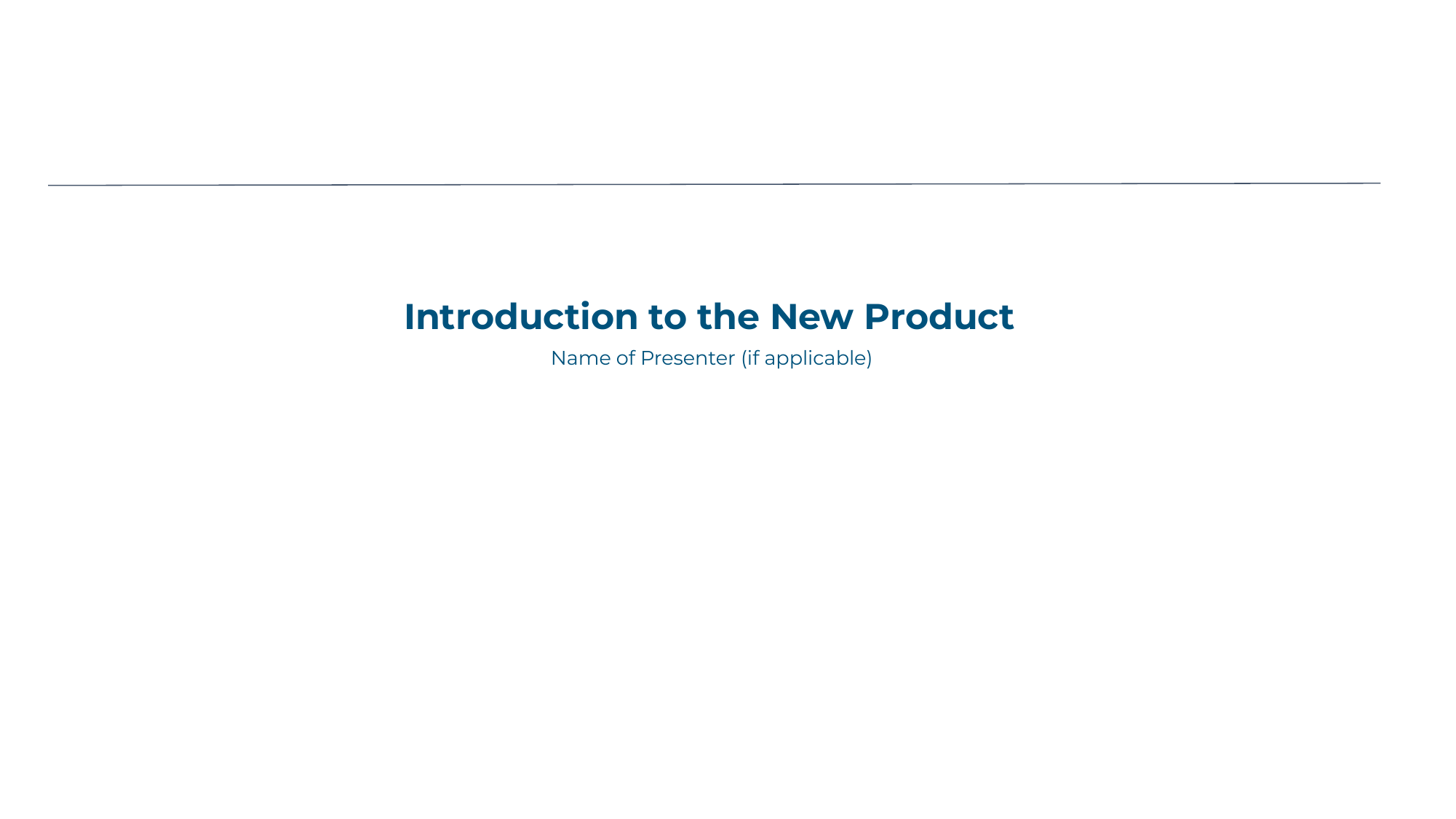

# Introduction to the New Product

Name of Presenter (if applicable)